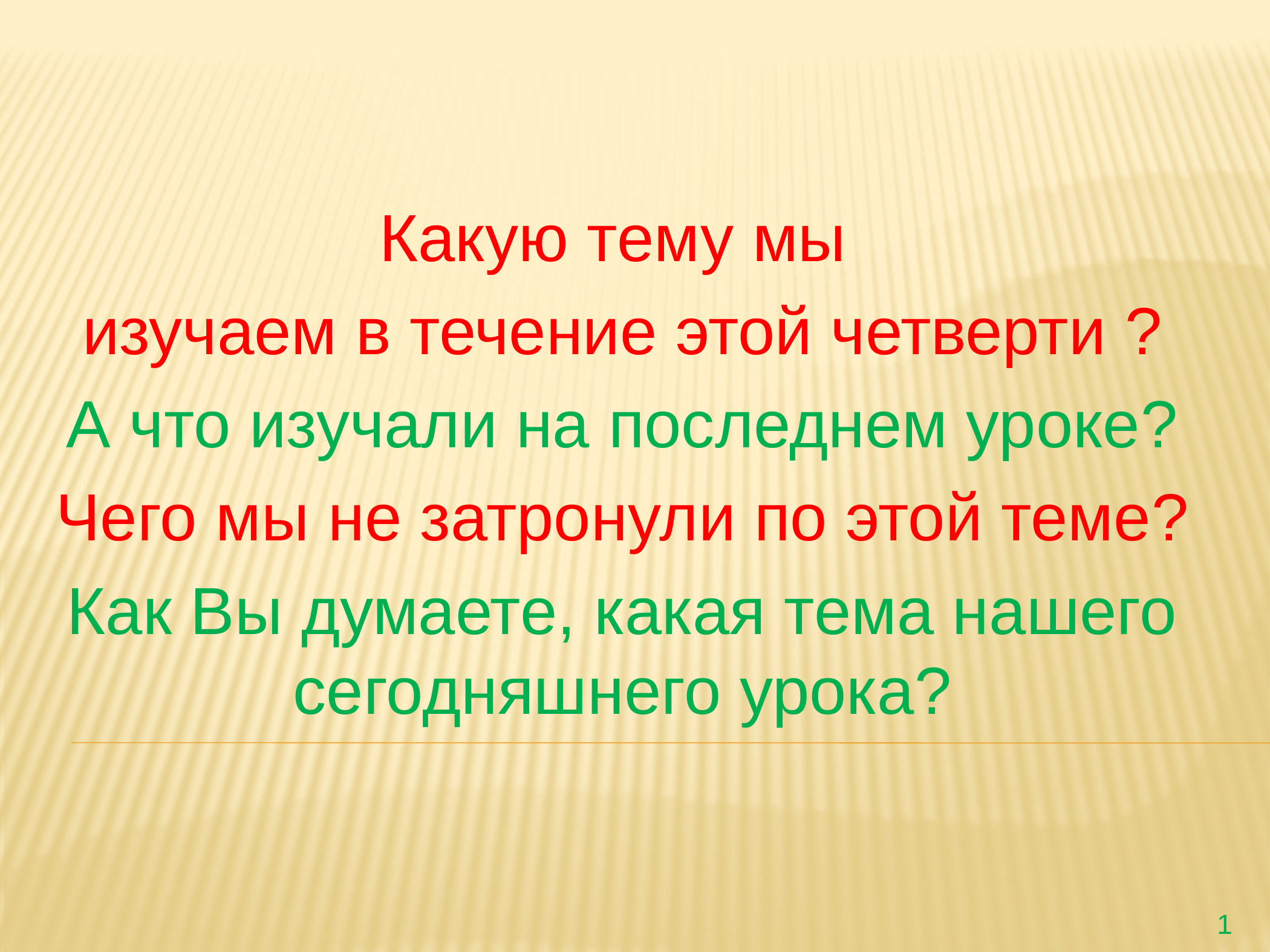

Какую тему мы
изучаем в течение этой четверти ?
А что изучали на последнем уроке?
Чего мы не затронули по этой теме?
Как Вы думаете, какая тема нашего сегодняшнего урока?

1